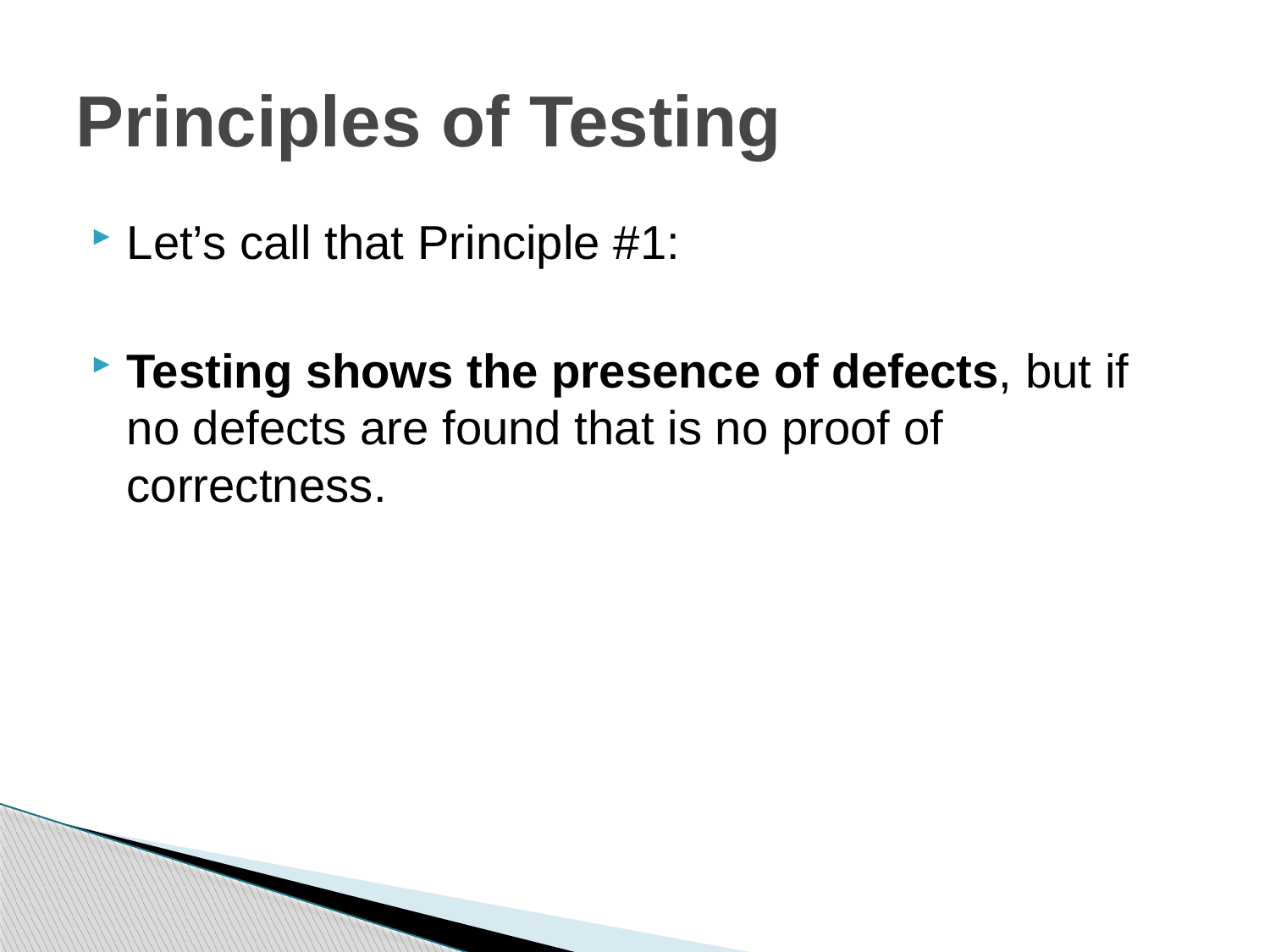

# Principles of Testing
Let’s call that Principle #1:

Testing shows the presence of defects, but if no defects are found that is no proof of correctness.